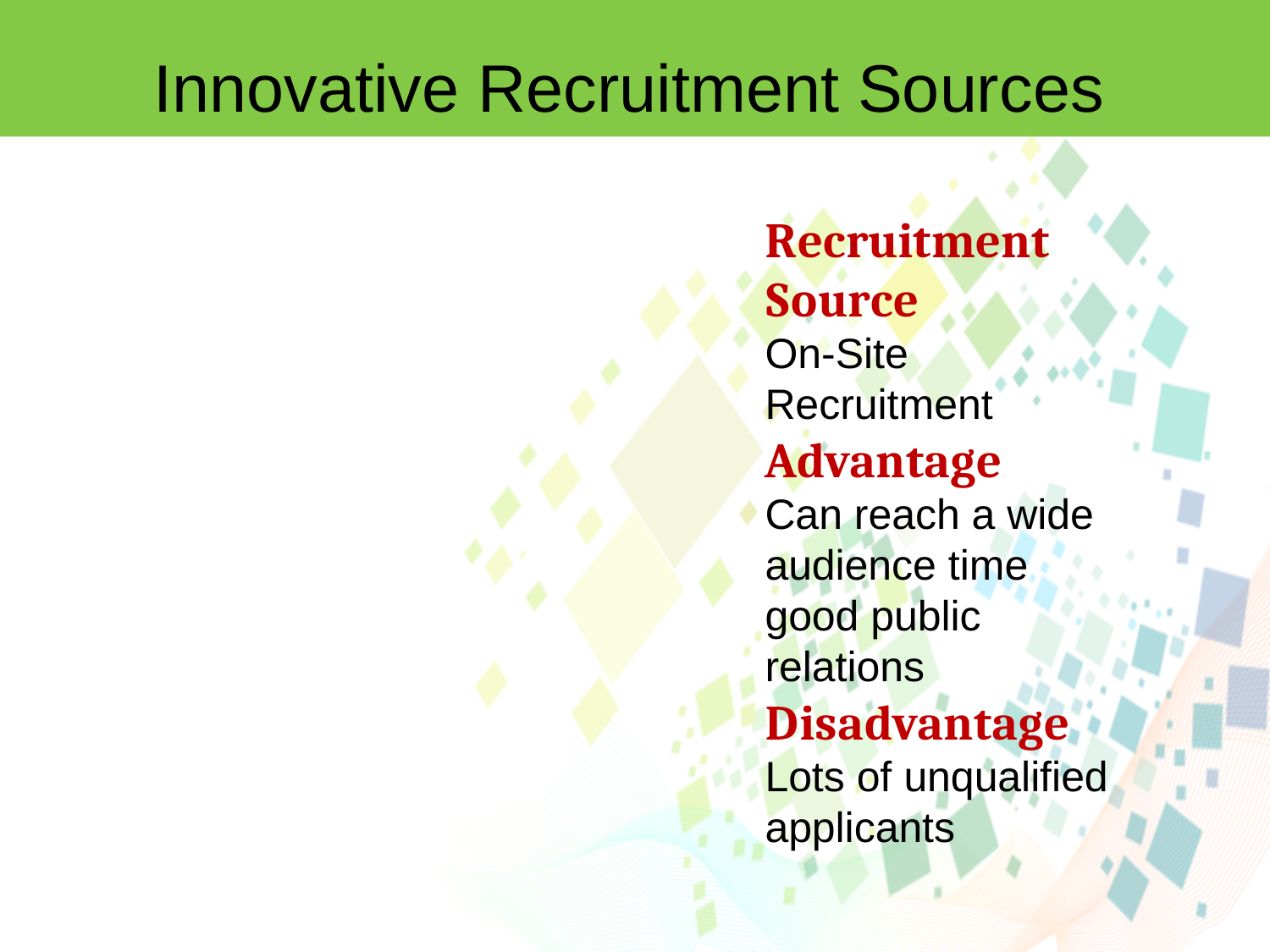

Innovative Recruitment Sources
Recruitment Source
On-Site Recruitment
Advantage
Can reach a wide audience time good public relations
Disadvantage
Lots of unqualified applicants